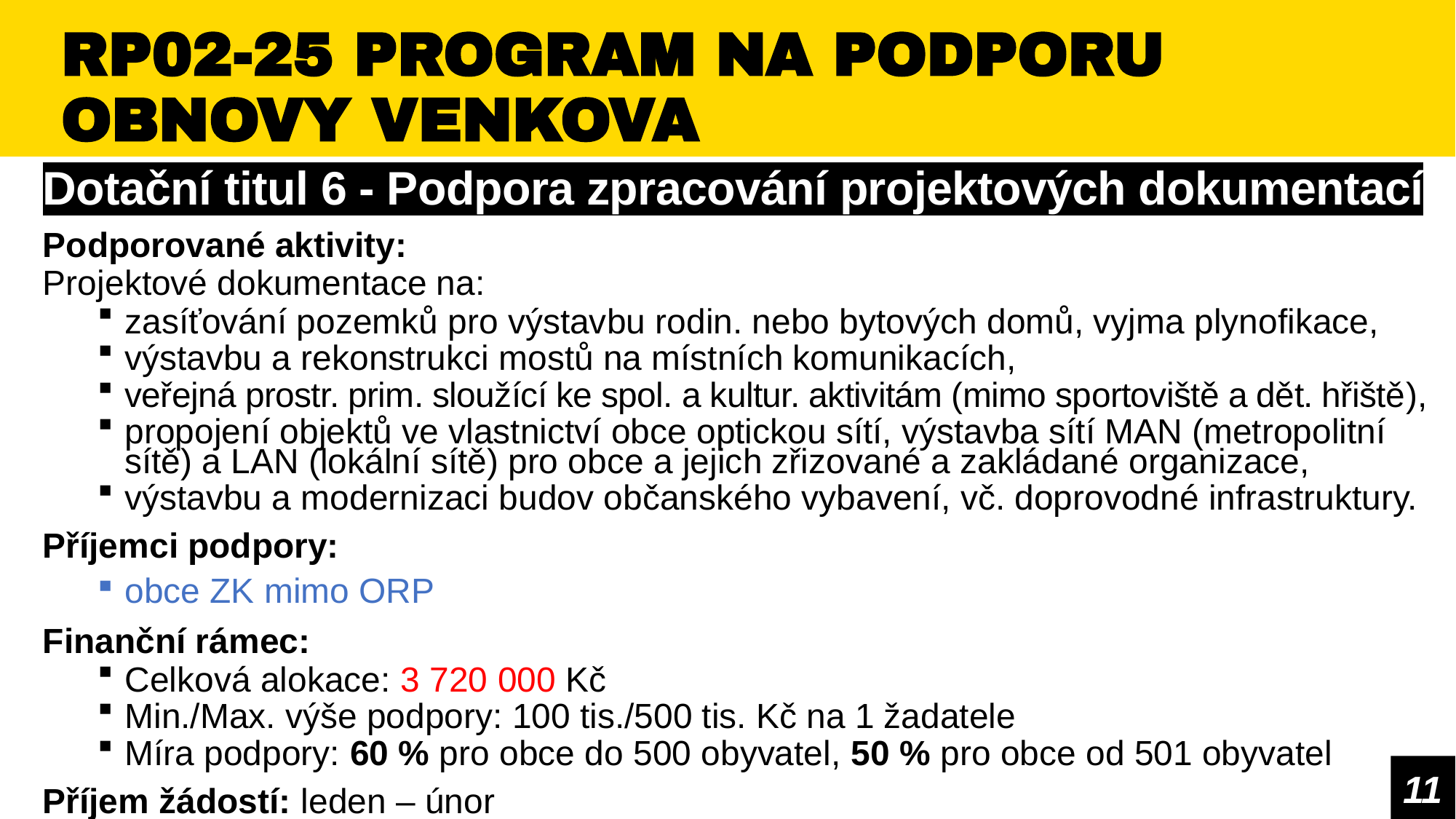

# RP02-25 PROGRAM NA PODPORU OBNOVY VENKOVA
Dotační titul 6 - Podpora zpracování projektových dokumentací
Podporované aktivity:
Projektové dokumentace na:
zasíťování pozemků pro výstavbu rodin. nebo bytových domů, vyjma plynofikace,
výstavbu a rekonstrukci mostů na místních komunikacích,
veřejná prostr. prim. sloužící ke spol. a kultur. aktivitám (mimo sportoviště a dět. hřiště),
propojení objektů ve vlastnictví obce optickou sítí, výstavba sítí MAN (metropolitní sítě) a LAN (lokální sítě) pro obce a jejich zřizované a zakládané organizace,
výstavbu a modernizaci budov občanského vybavení, vč. doprovodné infrastruktury.
Příjemci podpory:
obce ZK mimo ORP
Finanční rámec:
Celková alokace: 3 720 000 Kč
Min./Max. výše podpory: 100 tis./500 tis. Kč na 1 žadatele
Míra podpory: 60 % pro obce do 500 obyvatel, 50 % pro obce od 501 obyvatel
Příjem žádostí: leden – únor

11